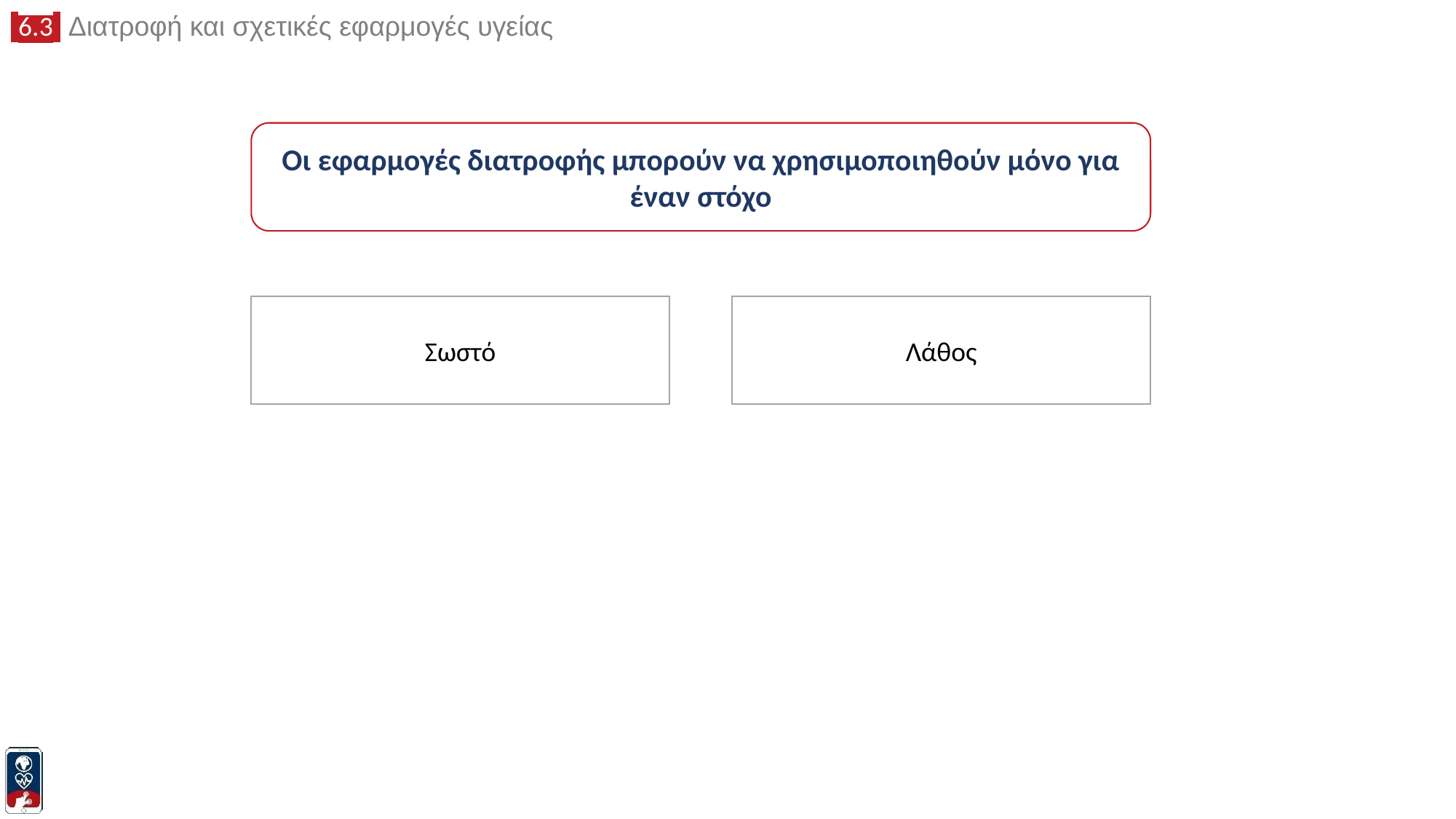

Οι εφαρμογές διατροφής μπορούν να χρησιμοποιηθούν μόνο για έναν στόχο
Λάθος
Σωστό